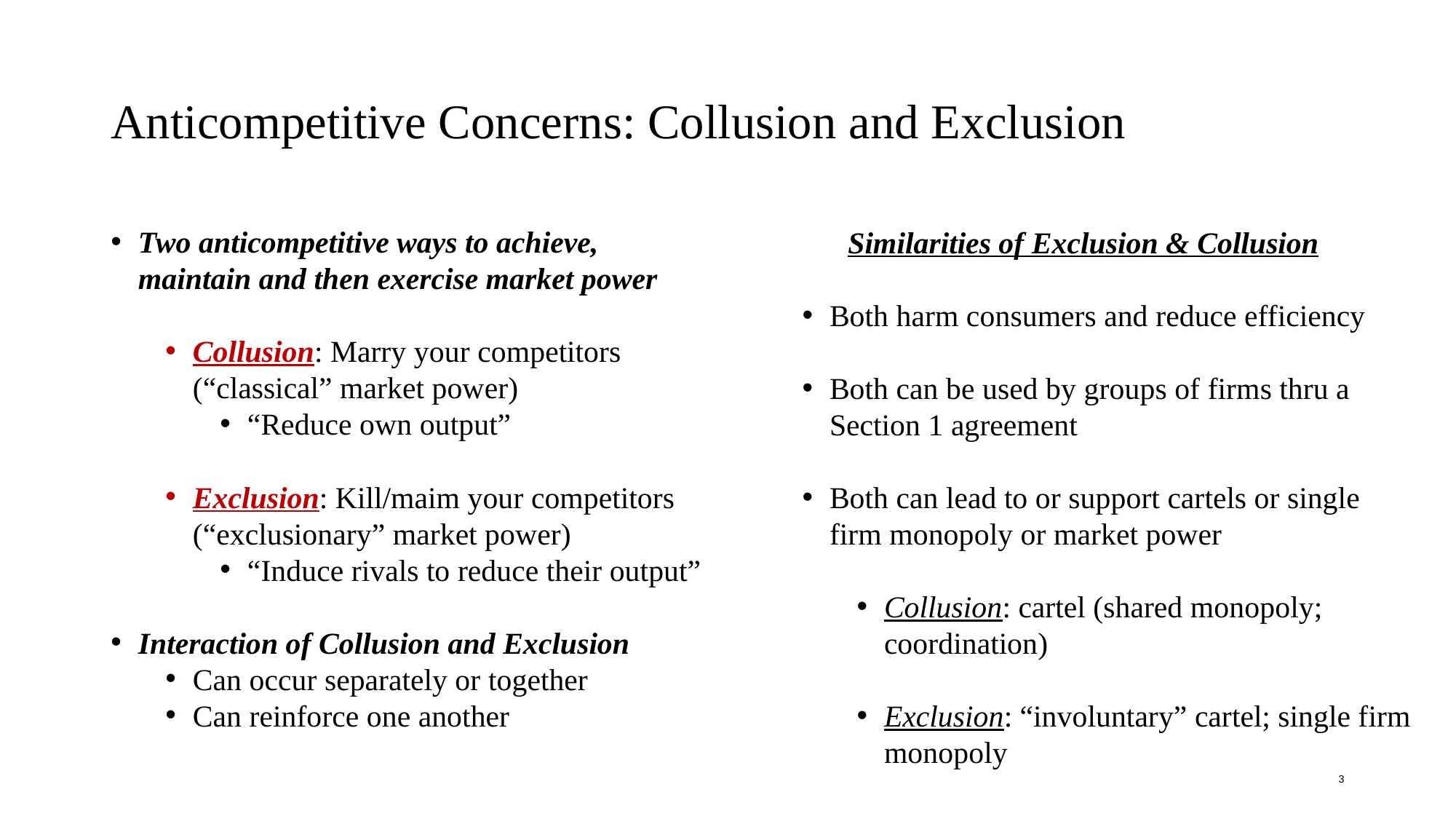

# Anticompetitive Concerns: Collusion and Exclusion
Two anticompetitive ways to achieve, maintain and then exercise market power
Collusion: Marry your competitors (“classical” market power)
“Reduce own output”
Exclusion: Kill/maim your competitors (“exclusionary” market power)
“Induce rivals to reduce their output”
Interaction of Collusion and Exclusion
Can occur separately or together
Can reinforce one another
      Similarities of Exclusion & Collusion

Both harm consumers and reduce efficiency
Both can be used by groups of firms thru a Section 1 agreement
Both can lead to or support cartels or single firm monopoly or market power
Collusion: cartel (shared monopoly; coordination)
Exclusion: “involuntary” cartel; single firm monopoly

3